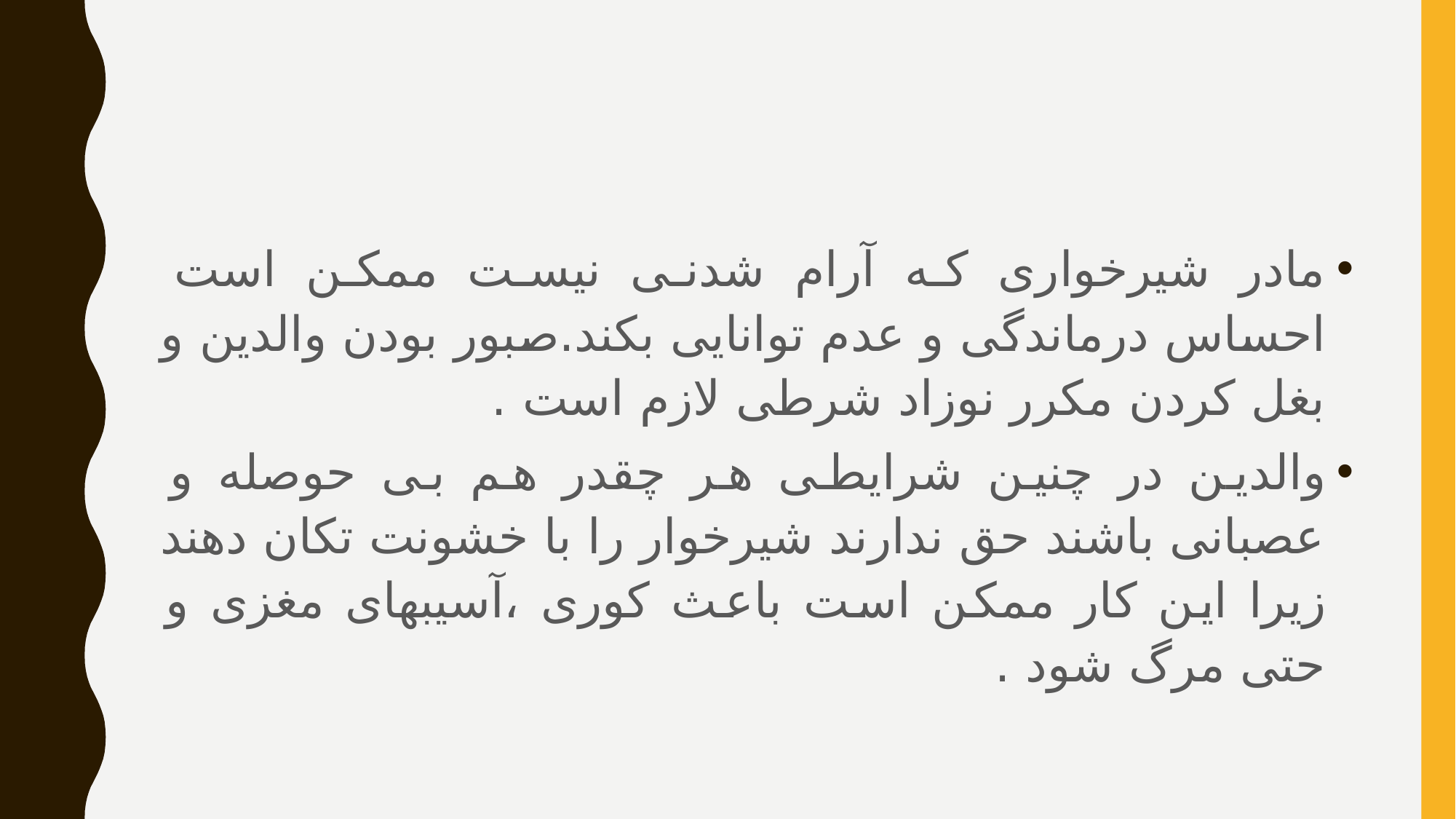

مادر شیرخواری که آرام شدنی نیست ممکن است احساس درماندگی و عدم توانایی بکند.صبور بودن والدین و بغل کردن مکرر نوزاد شرطی لازم است .
والدین در چنین شرایطی هر چقدر هم بی حوصله و عصبانی باشند حق ندارند شیرخوار را با خشونت تکان دهند زیرا این کار ممکن است باعث کوری ،آسیبهای مغزی و حتی مرگ شود .